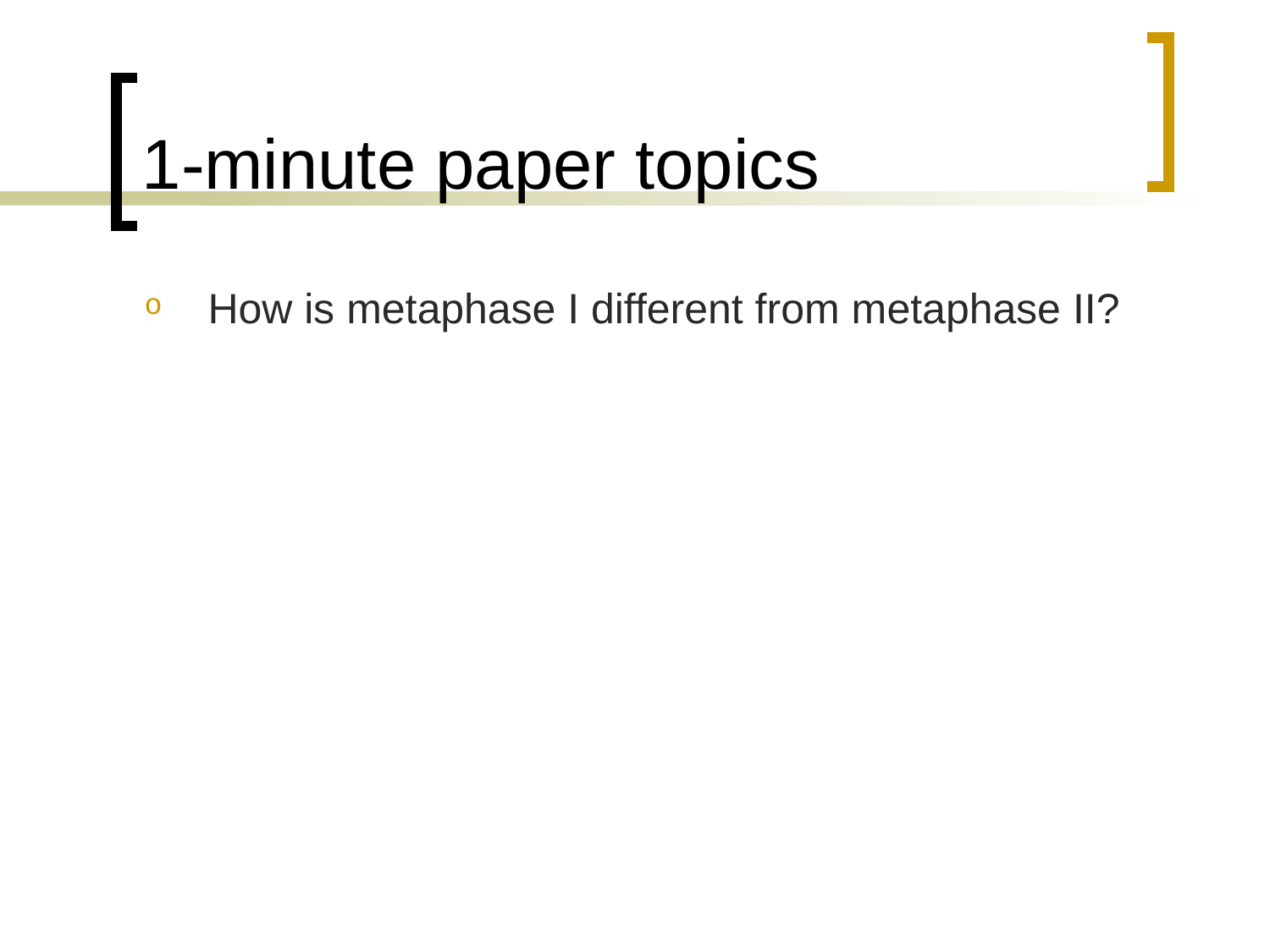

# 1-minute paper topics
How is metaphase I different from metaphase II?